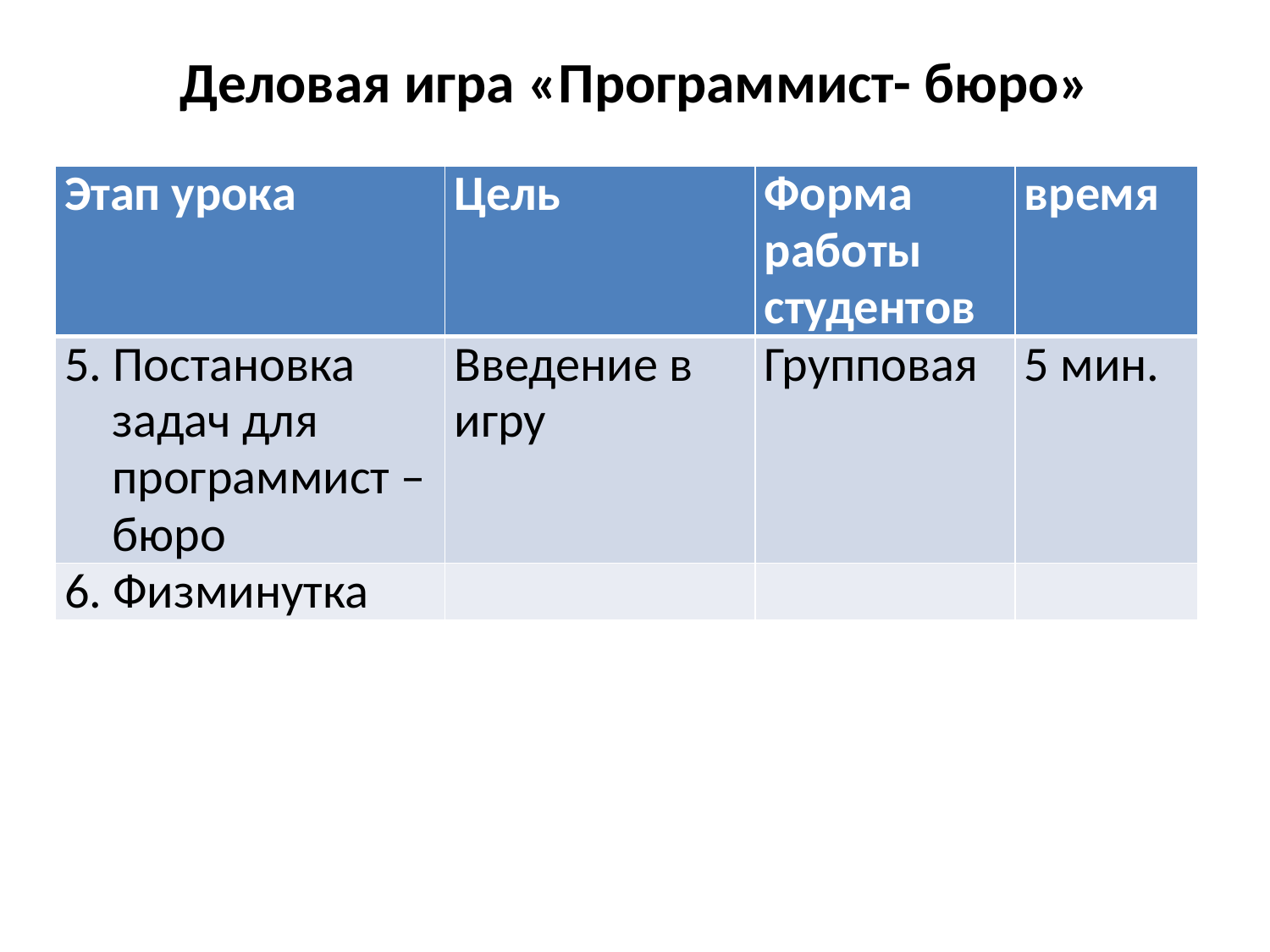

# Деловая игра «Программист- бюро»
| Этап урока | Цель | Форма работы студентов | время |
| --- | --- | --- | --- |
| 5. Постановка задач для программист – бюро | Введение в игру | Групповая | 5 мин. |
| 6. Физминутка |  |  |  |